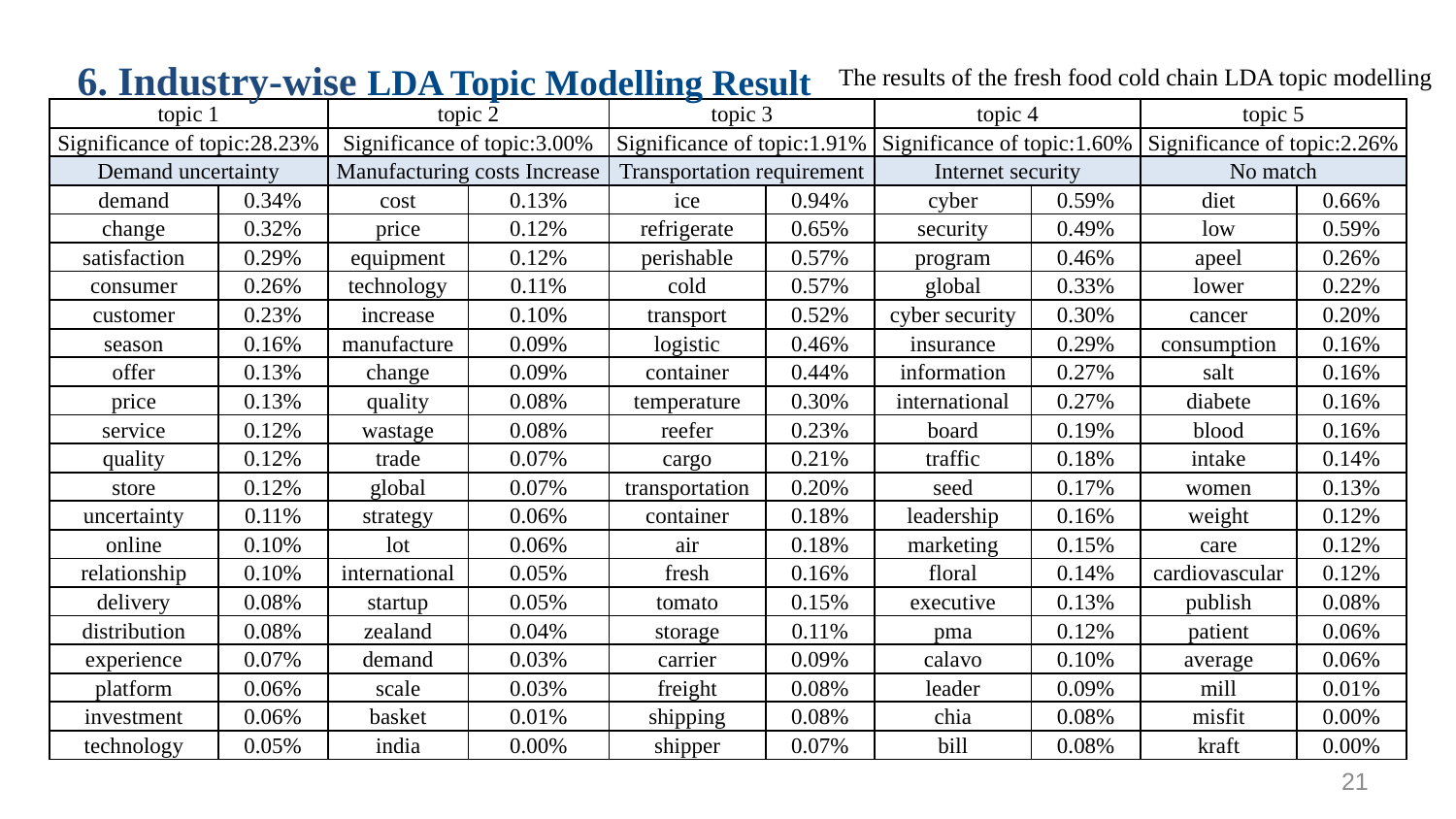

6. Industry-wise LDA Topic Modelling Result
The results of the fresh food cold chain LDA topic modelling
| topic 1 |  | topic 2 |  | topic 3 |  | topic 4 |  | topic 5 |  |
| --- | --- | --- | --- | --- | --- | --- | --- | --- | --- |
| Significance of topic:28.23% |  | Significance of topic:3.00% |  | Significance of topic:1.91% |  | Significance of topic:1.60% |  | Significance of topic:2.26% |  |
| Demand uncertainty |  | Manufacturing costs Increase |  | Transportation requirement |  | Internet security |  | No match |  |
| demand | 0.34% | cost | 0.13% | ice | 0.94% | cyber | 0.59% | diet | 0.66% |
| change | 0.32% | price | 0.12% | refrigerate | 0.65% | security | 0.49% | low | 0.59% |
| satisfaction | 0.29% | equipment | 0.12% | perishable | 0.57% | program | 0.46% | apeel | 0.26% |
| consumer | 0.26% | technology | 0.11% | cold | 0.57% | global | 0.33% | lower | 0.22% |
| customer | 0.23% | increase | 0.10% | transport | 0.52% | cyber security | 0.30% | cancer | 0.20% |
| season | 0.16% | manufacture | 0.09% | logistic | 0.46% | insurance | 0.29% | consumption | 0.16% |
| offer | 0.13% | change | 0.09% | container | 0.44% | information | 0.27% | salt | 0.16% |
| price | 0.13% | quality | 0.08% | temperature | 0.30% | international | 0.27% | diabete | 0.16% |
| service | 0.12% | wastage | 0.08% | reefer | 0.23% | board | 0.19% | blood | 0.16% |
| quality | 0.12% | trade | 0.07% | cargo | 0.21% | traffic | 0.18% | intake | 0.14% |
| store | 0.12% | global | 0.07% | transportation | 0.20% | seed | 0.17% | women | 0.13% |
| uncertainty | 0.11% | strategy | 0.06% | container | 0.18% | leadership | 0.16% | weight | 0.12% |
| online | 0.10% | lot | 0.06% | air | 0.18% | marketing | 0.15% | care | 0.12% |
| relationship | 0.10% | international | 0.05% | fresh | 0.16% | floral | 0.14% | cardiovascular | 0.12% |
| delivery | 0.08% | startup | 0.05% | tomato | 0.15% | executive | 0.13% | publish | 0.08% |
| distribution | 0.08% | zealand | 0.04% | storage | 0.11% | pma | 0.12% | patient | 0.06% |
| experience | 0.07% | demand | 0.03% | carrier | 0.09% | calavo | 0.10% | average | 0.06% |
| platform | 0.06% | scale | 0.03% | freight | 0.08% | leader | 0.09% | mill | 0.01% |
| investment | 0.06% | basket | 0.01% | shipping | 0.08% | chia | 0.08% | misfit | 0.00% |
| technology | 0.05% | india | 0.00% | shipper | 0.07% | bill | 0.08% | kraft | 0.00% |
21